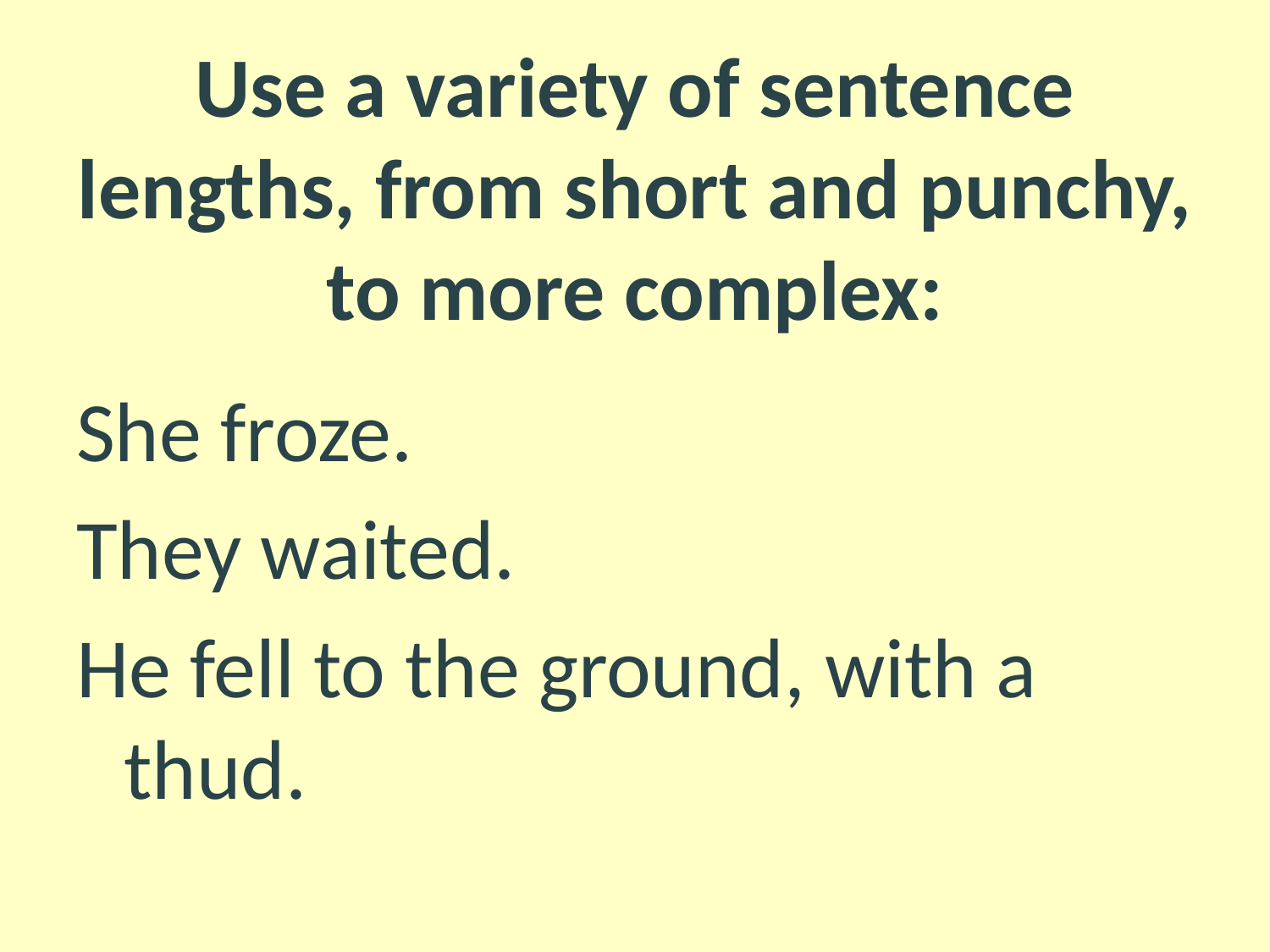

# Use a variety of sentence lengths, from short and punchy, to more complex:
She froze.
They waited.
He fell to the ground, with a thud.